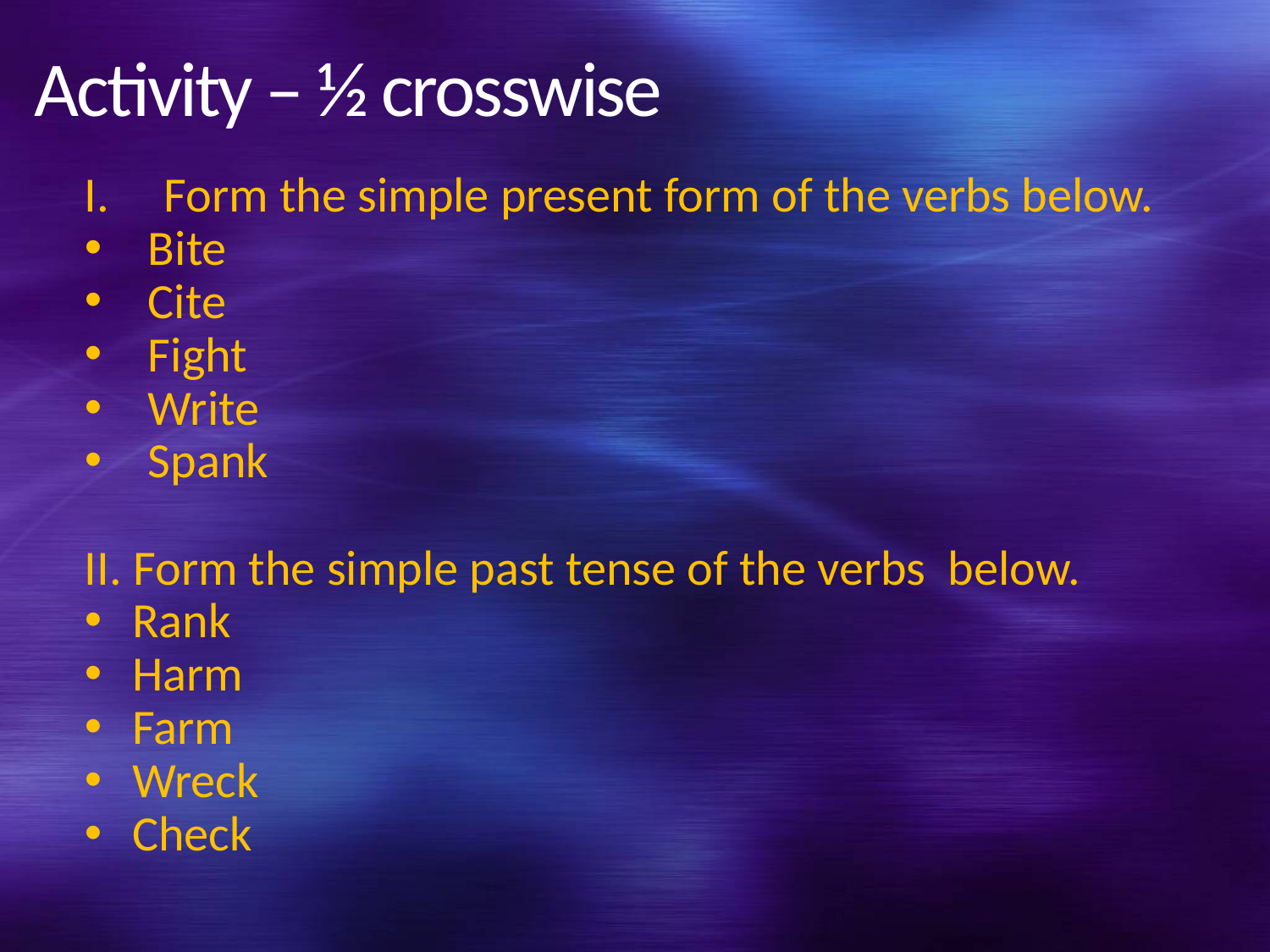

# Activity – ½ crosswise
Form the simple present form of the verbs below.
Bite
Cite
Fight
Write
Spank

II. Form the simple past tense of the verbs  below.
Rank
Harm
Farm
Wreck
Check